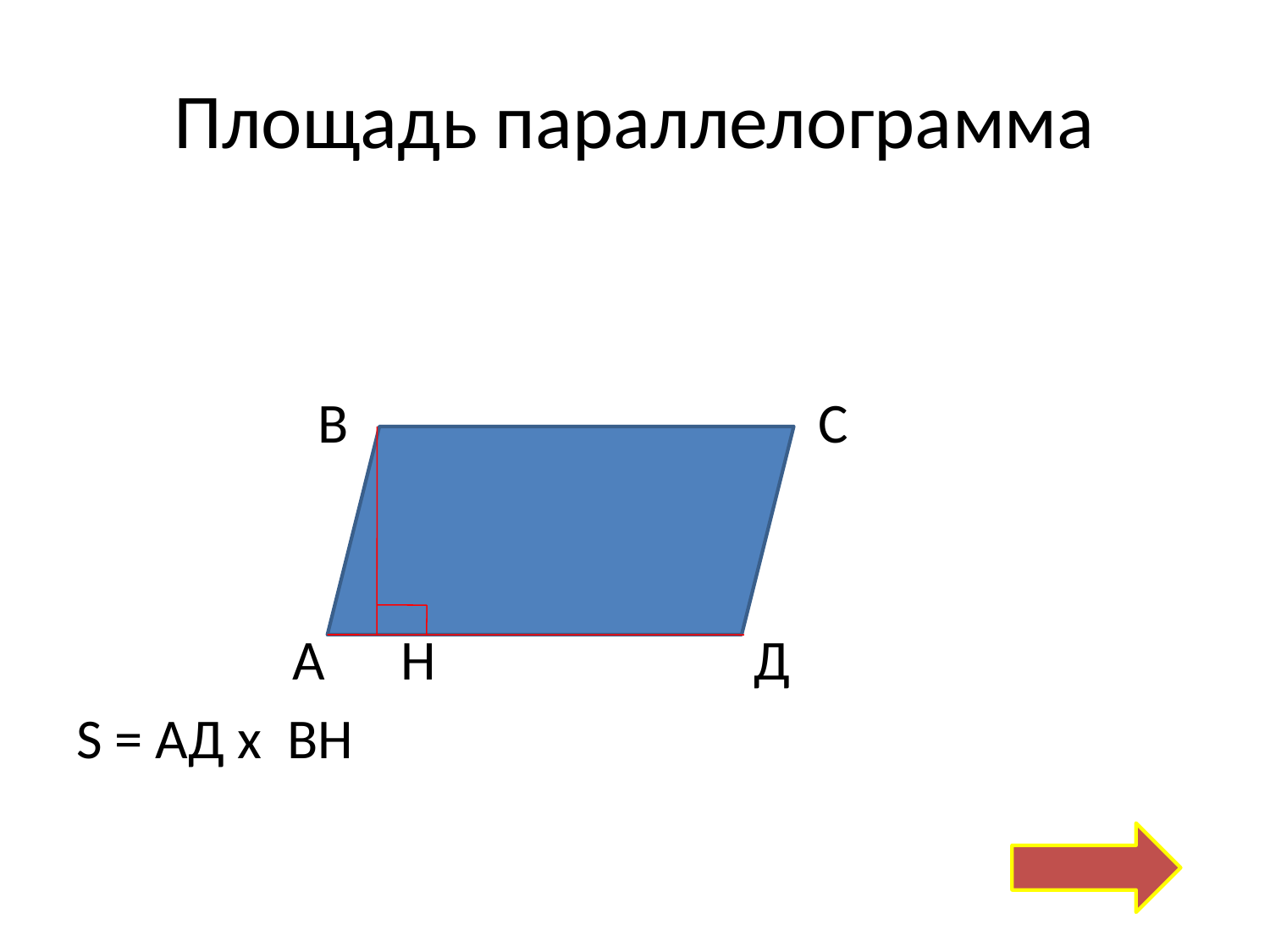

# Площадь параллелограмма

                   В                                     С

                 A      H                         Д
S = АД x  ВН